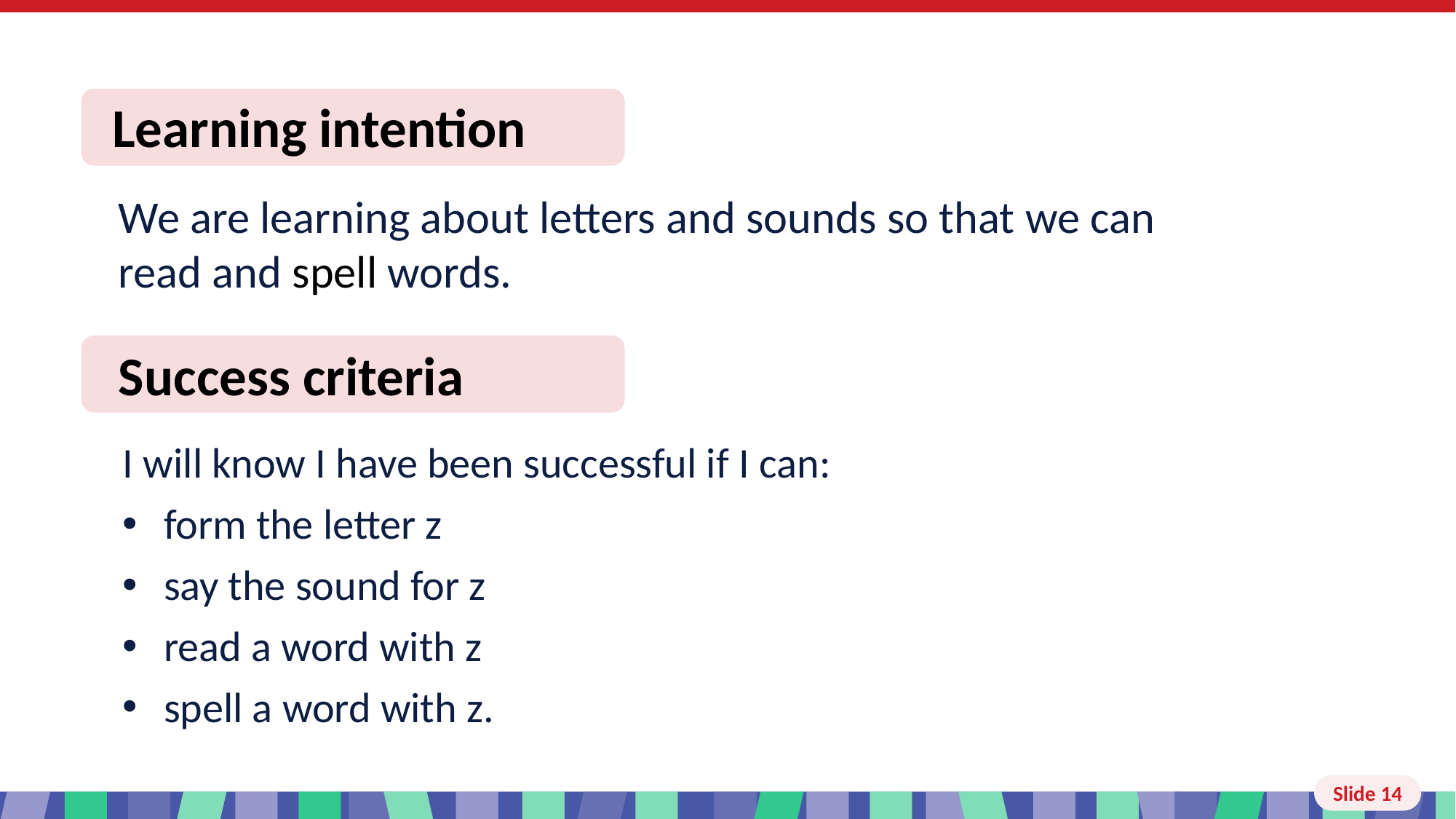

# Slide 14 Learning intention and success criteria
I will know I have been successful if I can:
form the letter z
say the sound for z
read a word with z
spell a word with z.